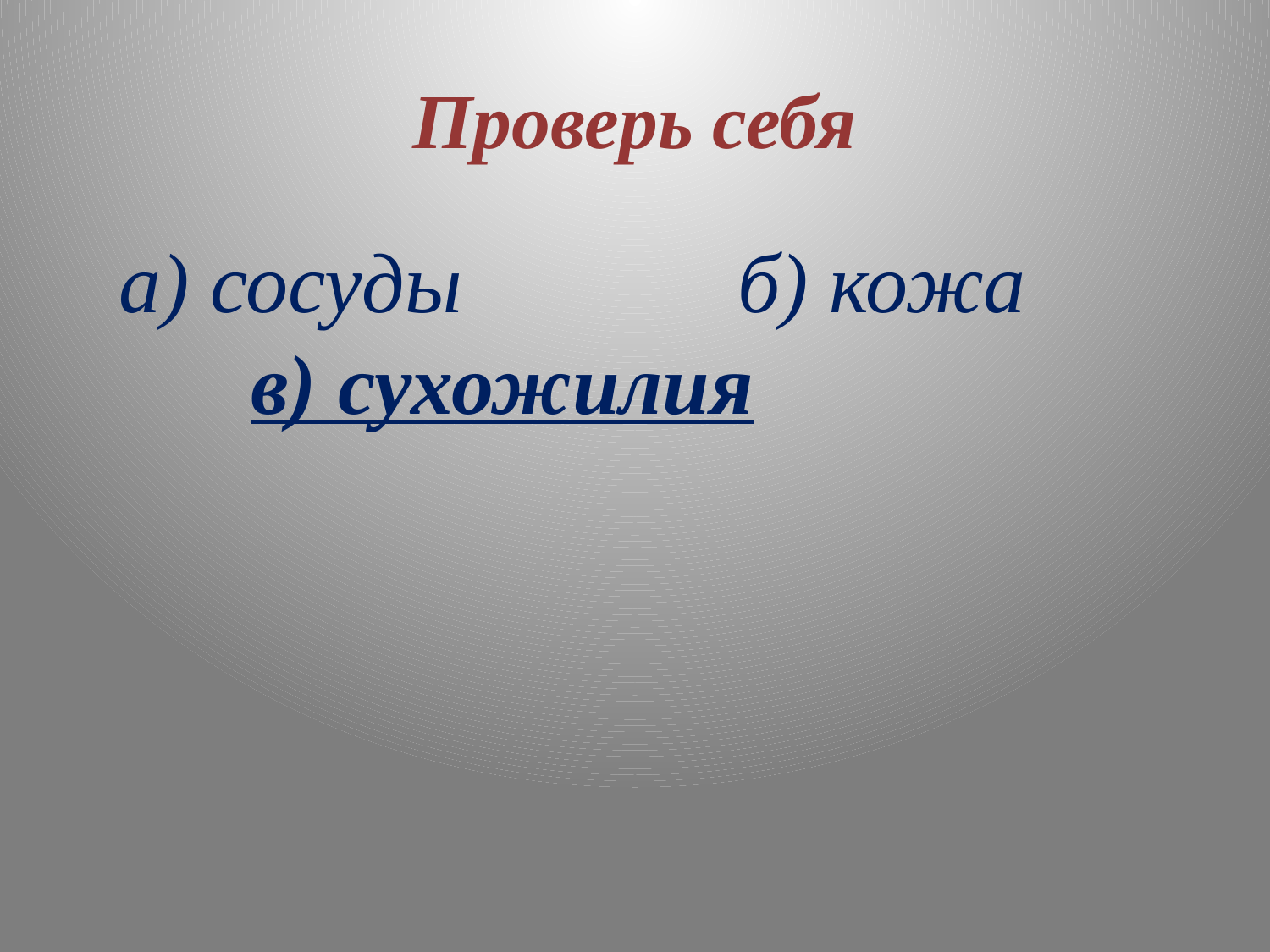

# Проверь себя
  а) сосуды             б) кожа              в) сухожилия